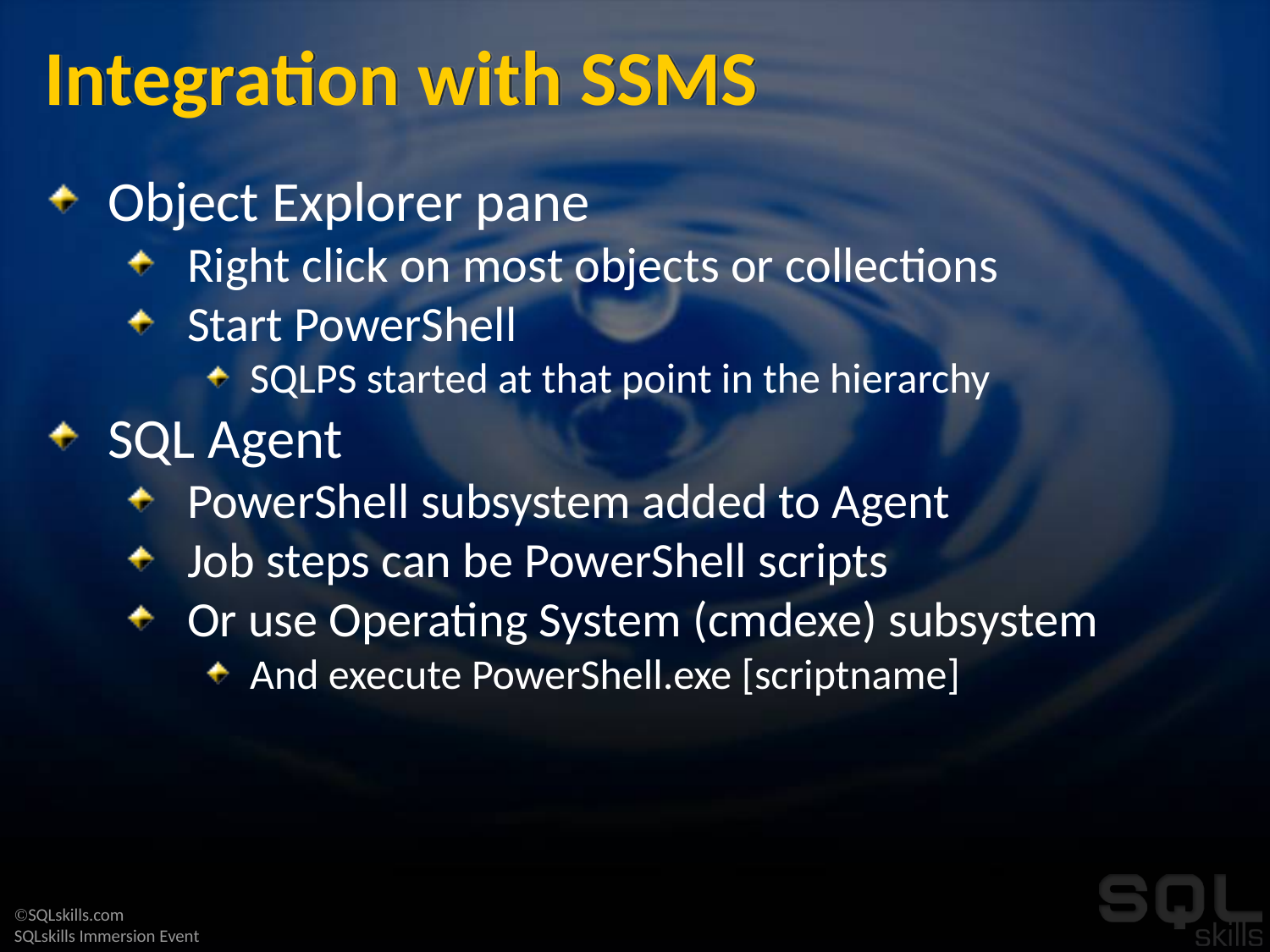

# Integration with SSMS
Object Explorer pane
Right click on most objects or collections
Start PowerShell
SQLPS started at that point in the hierarchy
SQL Agent
PowerShell subsystem added to Agent
Job steps can be PowerShell scripts
Or use Operating System (cmdexe) subsystem
And execute PowerShell.exe [scriptname]